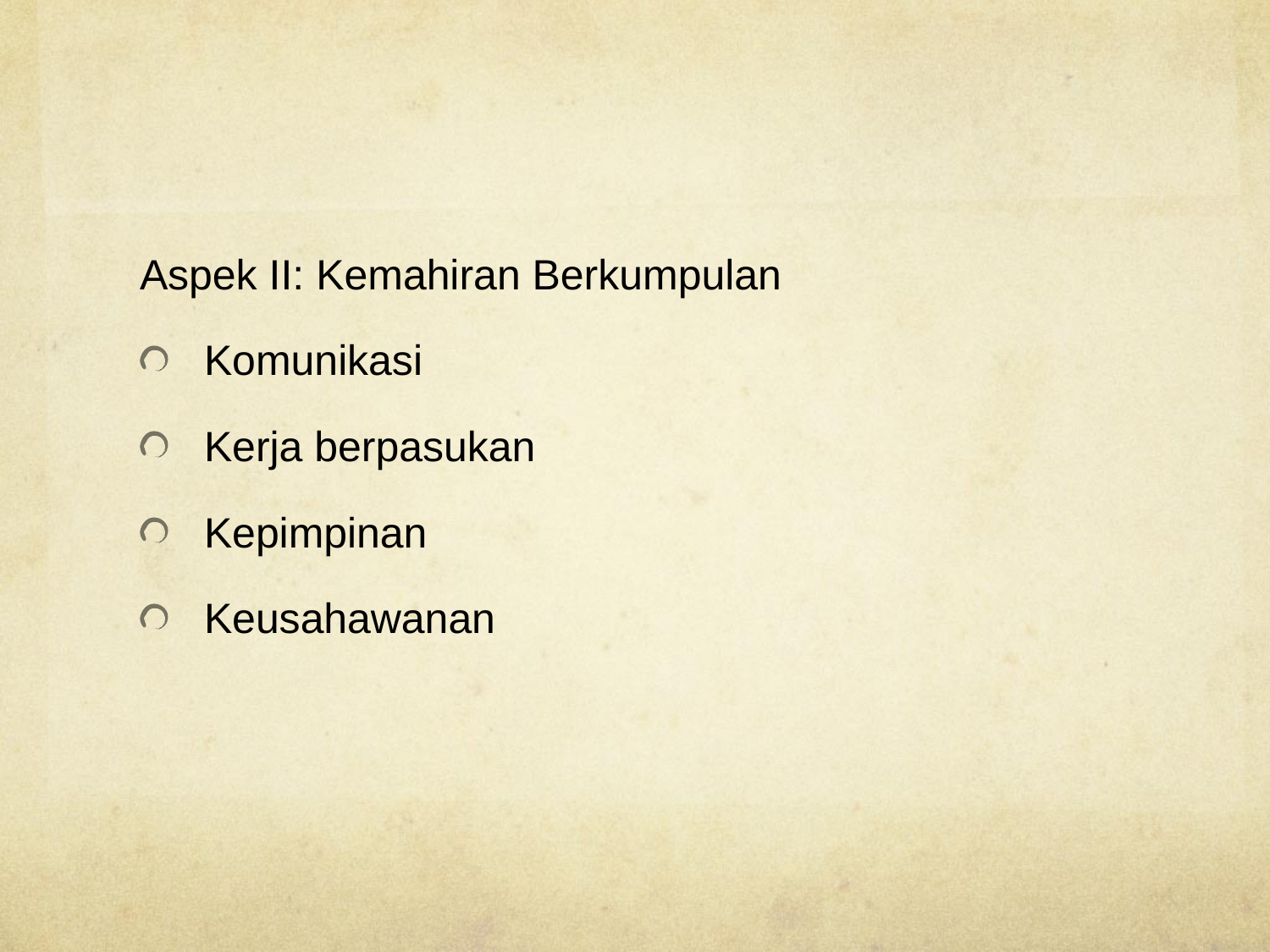

#
Aspek II: Kemahiran Berkumpulan
Komunikasi
Kerja berpasukan
Kepimpinan
Keusahawanan